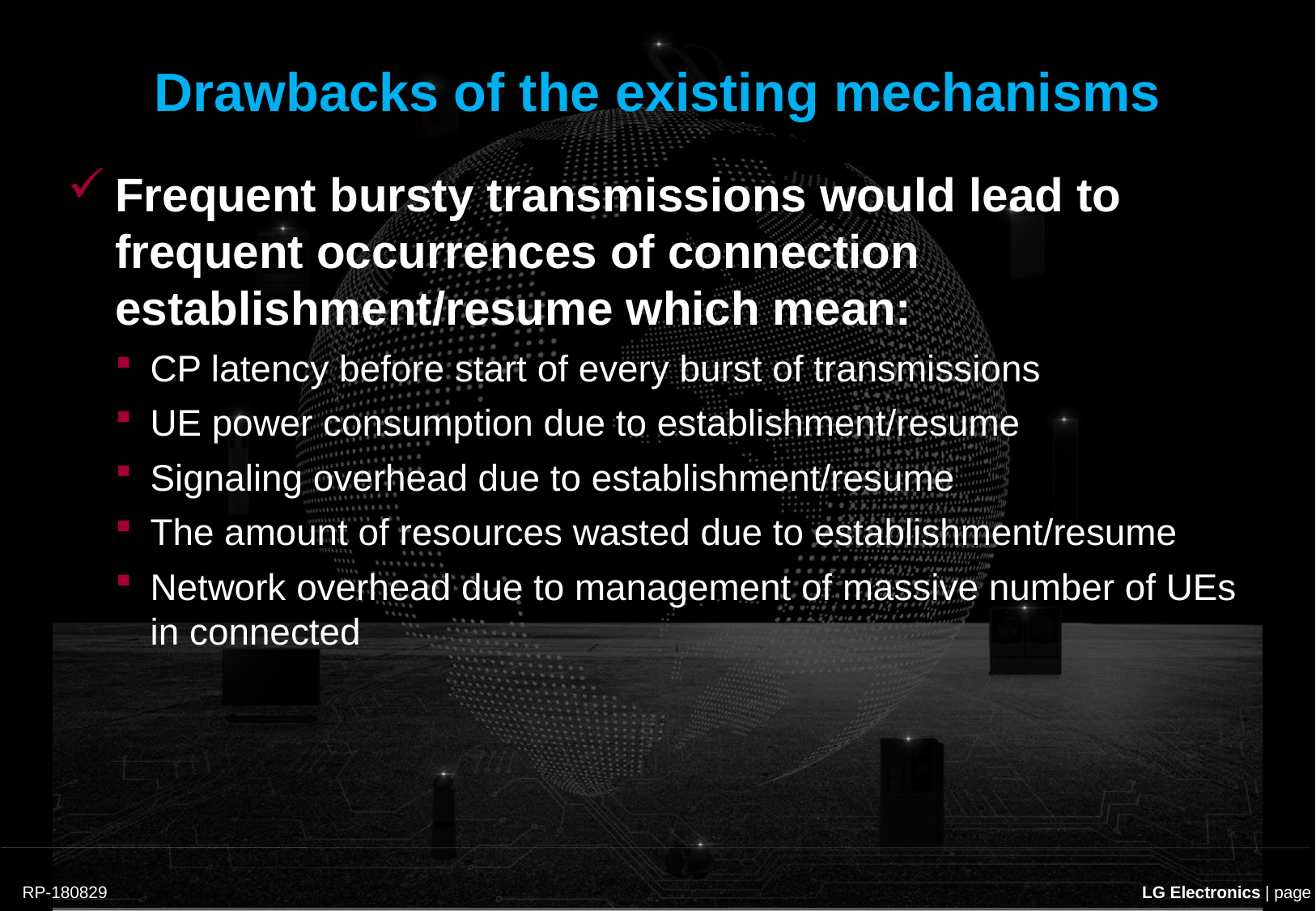

# Drawbacks of the existing mechanisms
Frequent bursty transmissions would lead to frequent occurrences of connection establishment/resume which mean:
CP latency before start of every burst of transmissions
UE power consumption due to establishment/resume
Signaling overhead due to establishment/resume
The amount of resources wasted due to establishment/resume
Network overhead due to management of massive number of UEs in connected